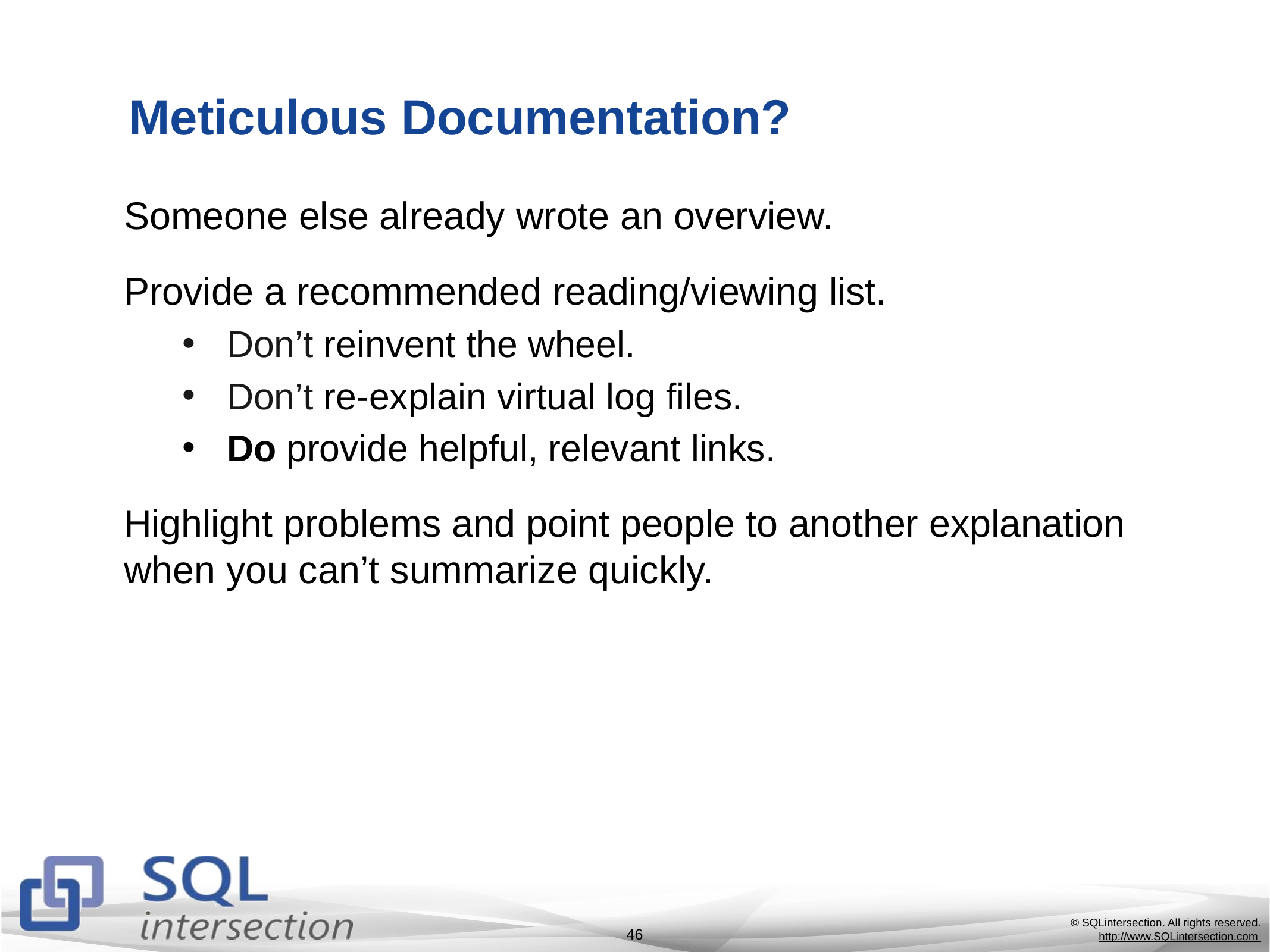

# Meticulous Documentation?
Someone else already wrote an overview.
Provide a recommended reading/viewing list.
Don’t reinvent the wheel.
Don’t re-explain virtual log files.
Do provide helpful, relevant links.
Highlight problems and point people to another explanation when you can’t summarize quickly.